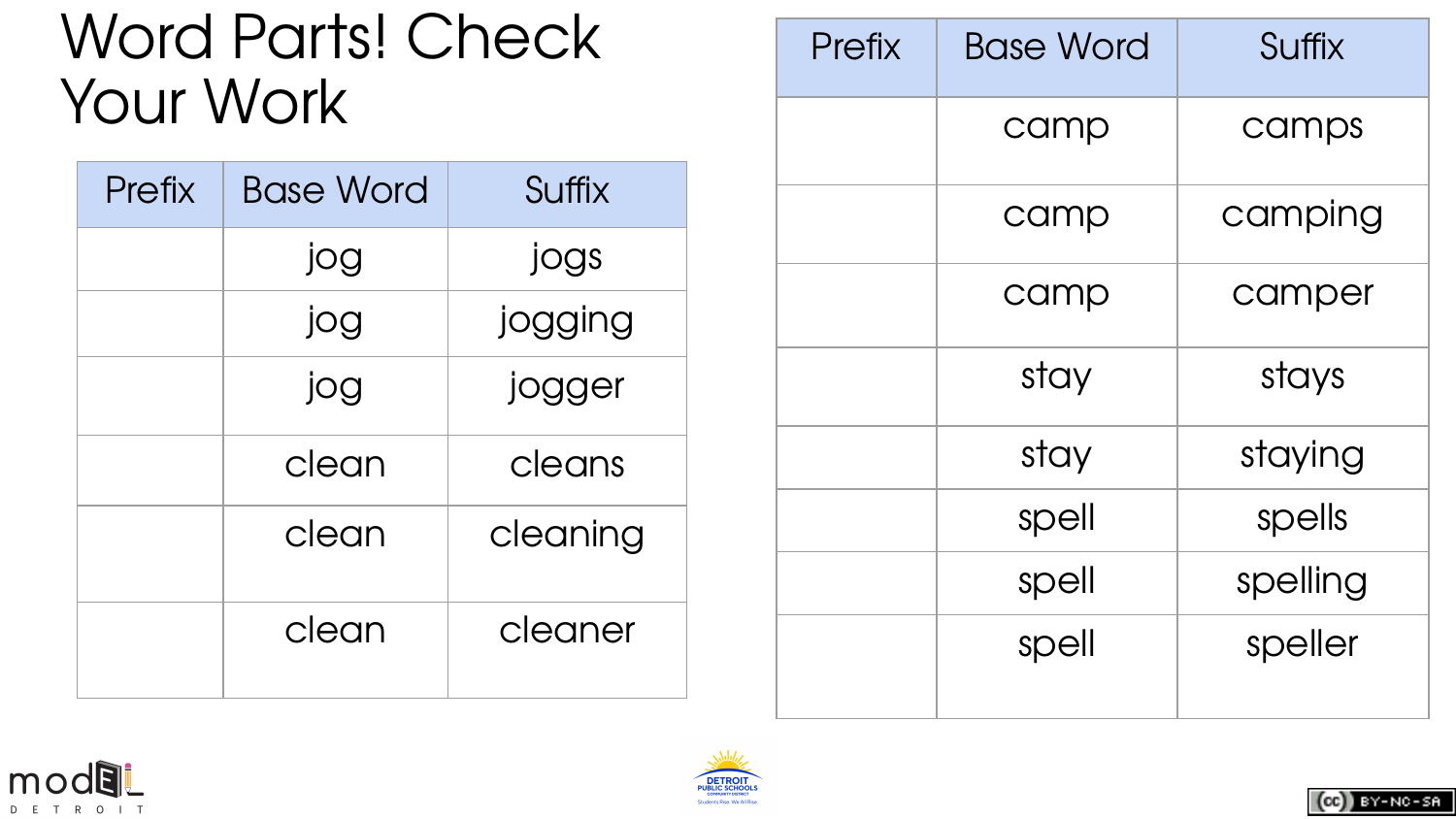

# Word Parts! Check Your Work
| Prefix | Base Word | Suffix |
| --- | --- | --- |
|  | camp | camps |
|  | camp | camping |
|  | camp | camper |
|  | stay | stays |
|  | stay | staying |
|  | spell | spells |
|  | spell | spelling |
|  | spell | speller |

| Prefix | Base Word | Suffix |
| --- | --- | --- |
|  | jog | jogs |
|  | jog | jogging |
|  | jog | jogger |
|  | clean | cleans |
|  | clean | cleaning |
|  | clean | cleaner |